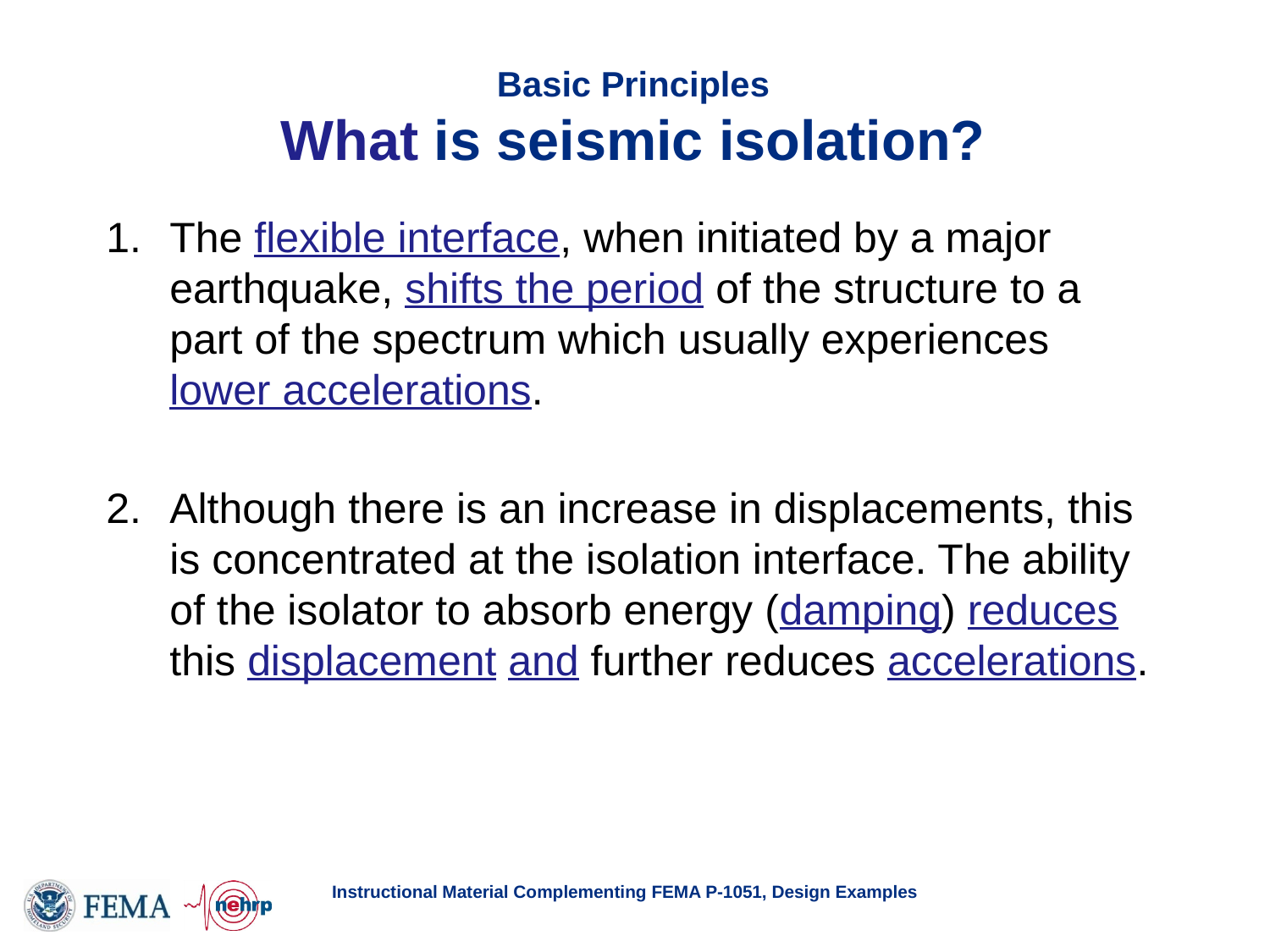

# Basic Principles What is seismic isolation?
The flexible interface, when initiated by a major earthquake, shifts the period of the structure to a part of the spectrum which usually experiences lower accelerations.

Although there is an increase in displacements, this is concentrated at the isolation interface. The ability of the isolator to absorb energy (damping) reduces this displacement and further reduces accelerations.

Instructional Material Complementing FEMA P-1051, Design Examples